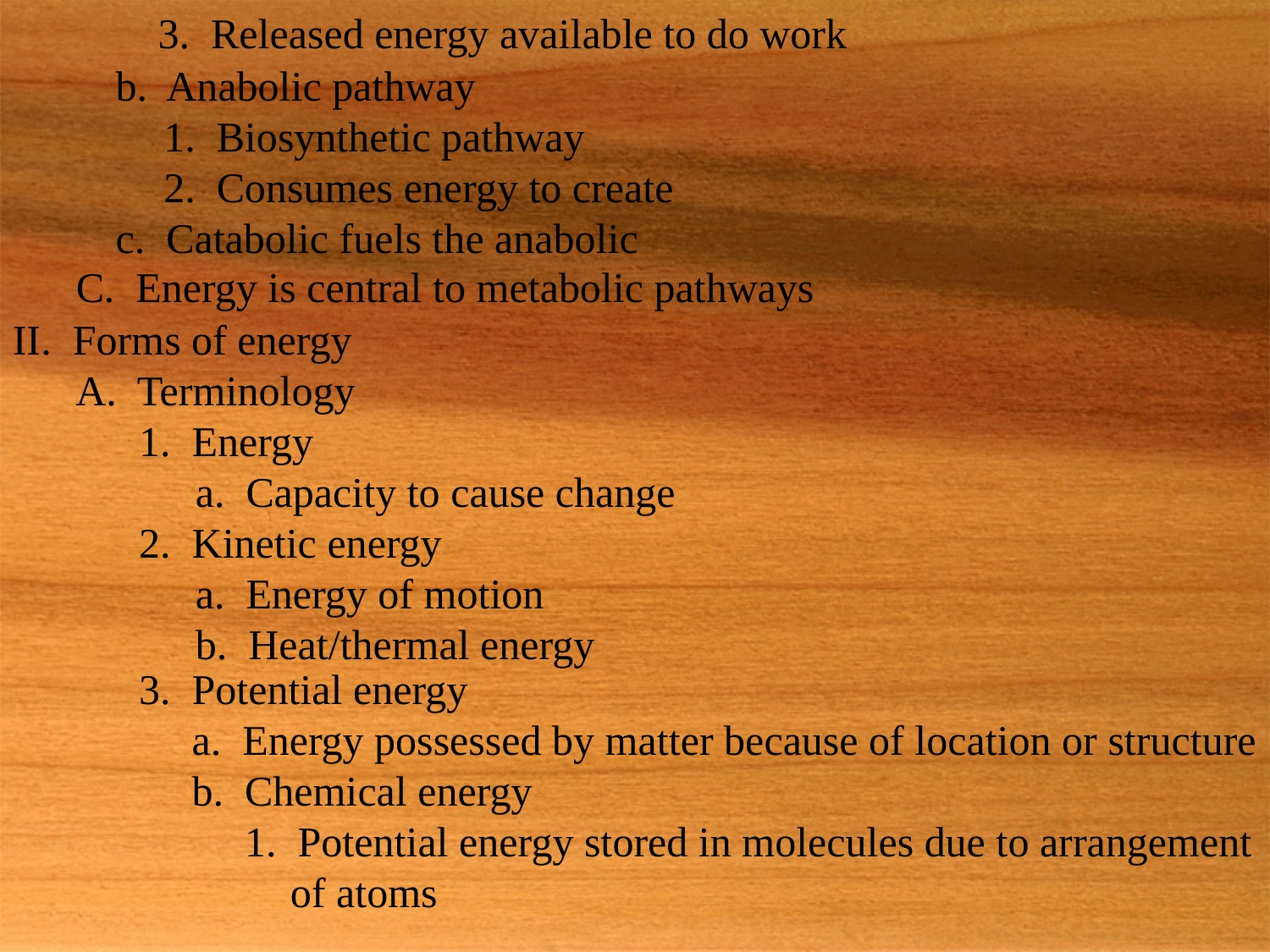

3.  Released energy available to do work
		b.  Anabolic pathway
	1.  Biosynthetic pathway
	2.  Consumes energy to create
		c.  Catabolic fuels the anabolic
	C.  Energy is central to metabolic pathways
II.  Forms of energy
	A.  Terminology
		1.  Energy
			a.  Capacity to cause change
		2.  Kinetic energy
			a.  Energy of motion
			b.  Heat/thermal energy
	3.  Potential energy
	     a.  Energy possessed by matter because of location or structure
	     b.  Chemical energy
	          1.  Potential energy stored in molecules due to arrangement 				of atoms